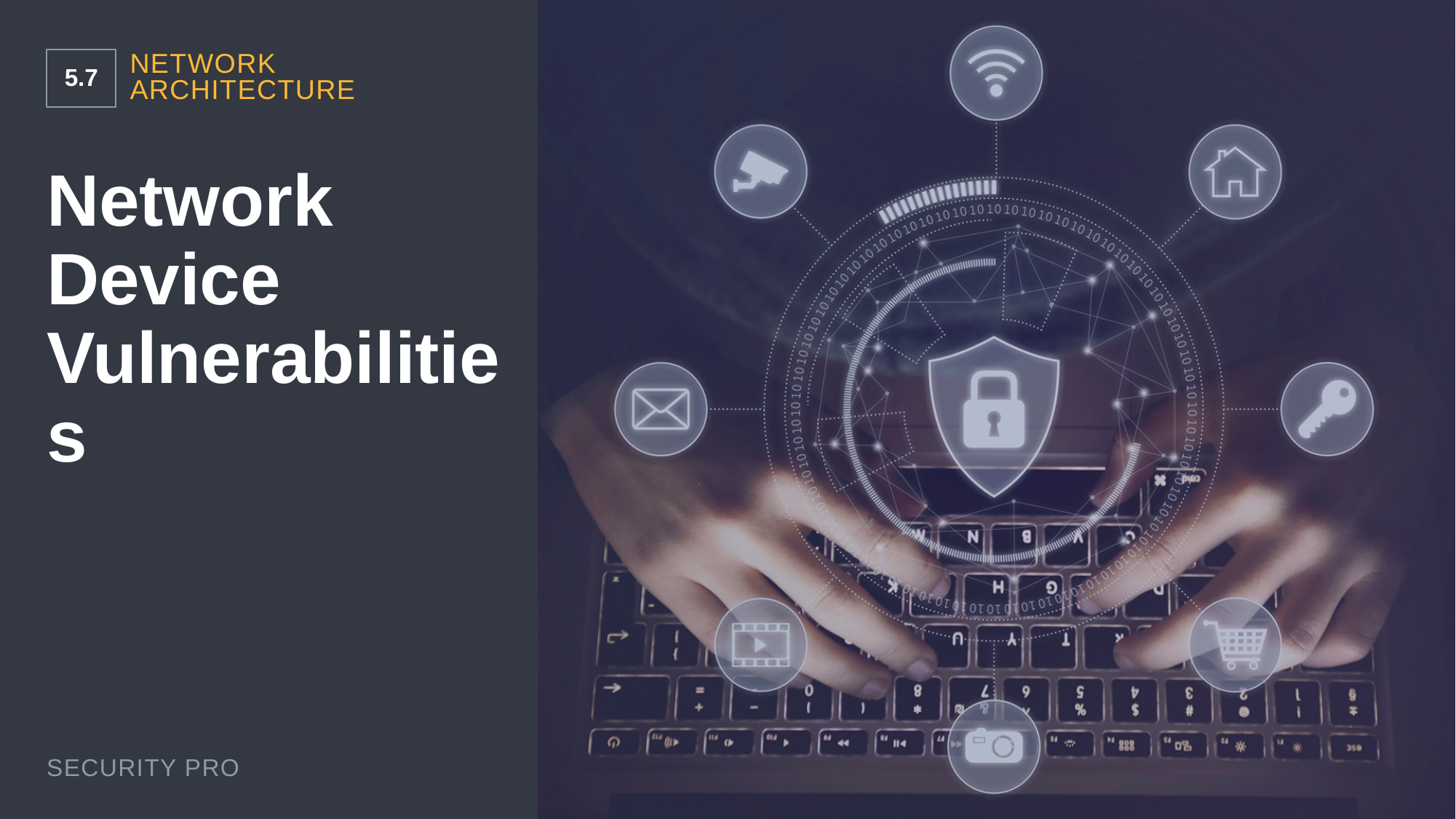

5.7
Network Architecture
# Network Device Vulnerabilities
Security Pro